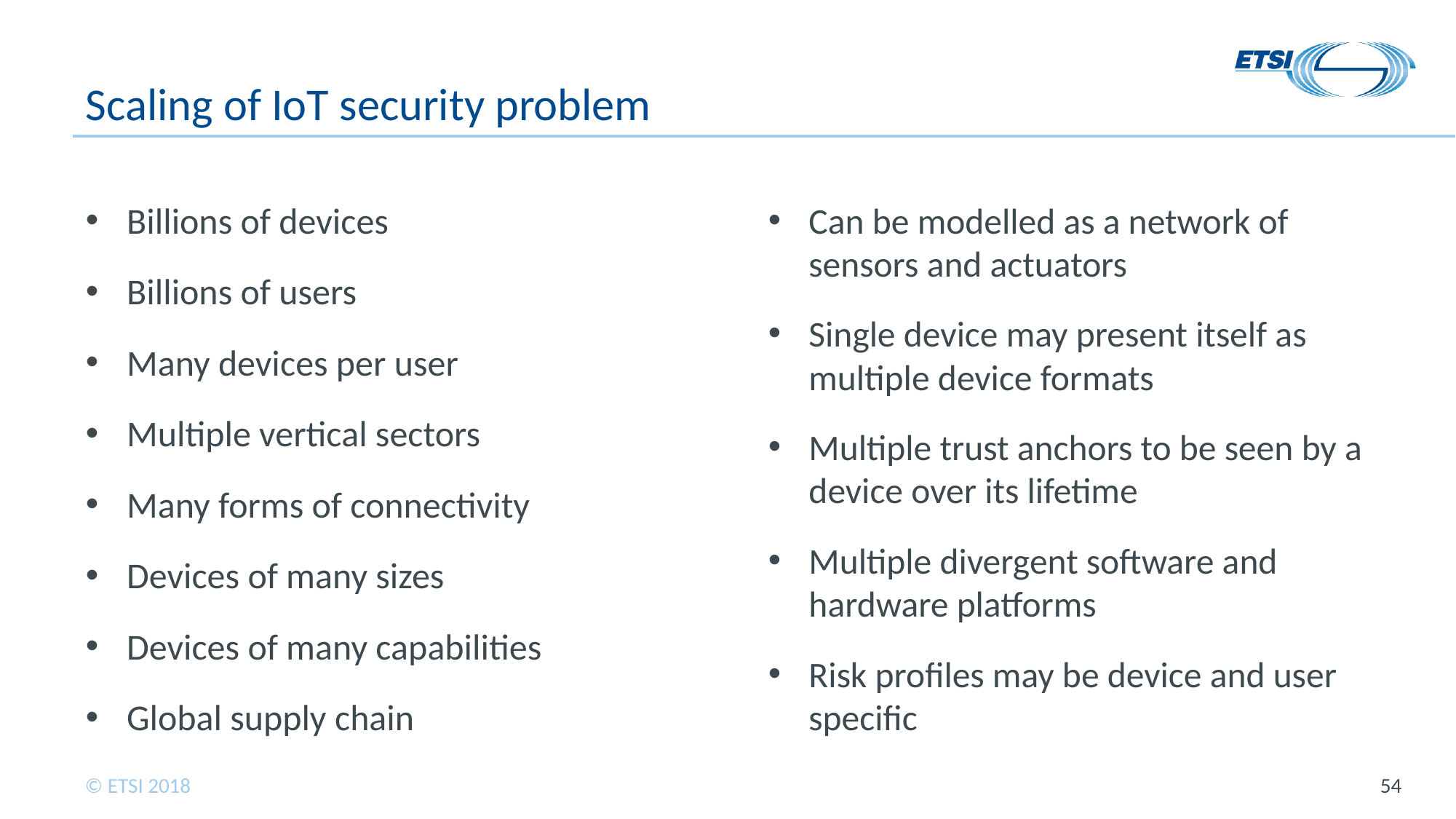

# Scaling of IoT security problem
Billions of devices
Billions of users
Many devices per user
Multiple vertical sectors
Many forms of connectivity
Devices of many sizes
Devices of many capabilities
Global supply chain
Can be modelled as a network of sensors and actuators
Single device may present itself as multiple device formats
Multiple trust anchors to be seen by a device over its lifetime
Multiple divergent software and hardware platforms
Risk profiles may be device and user specific